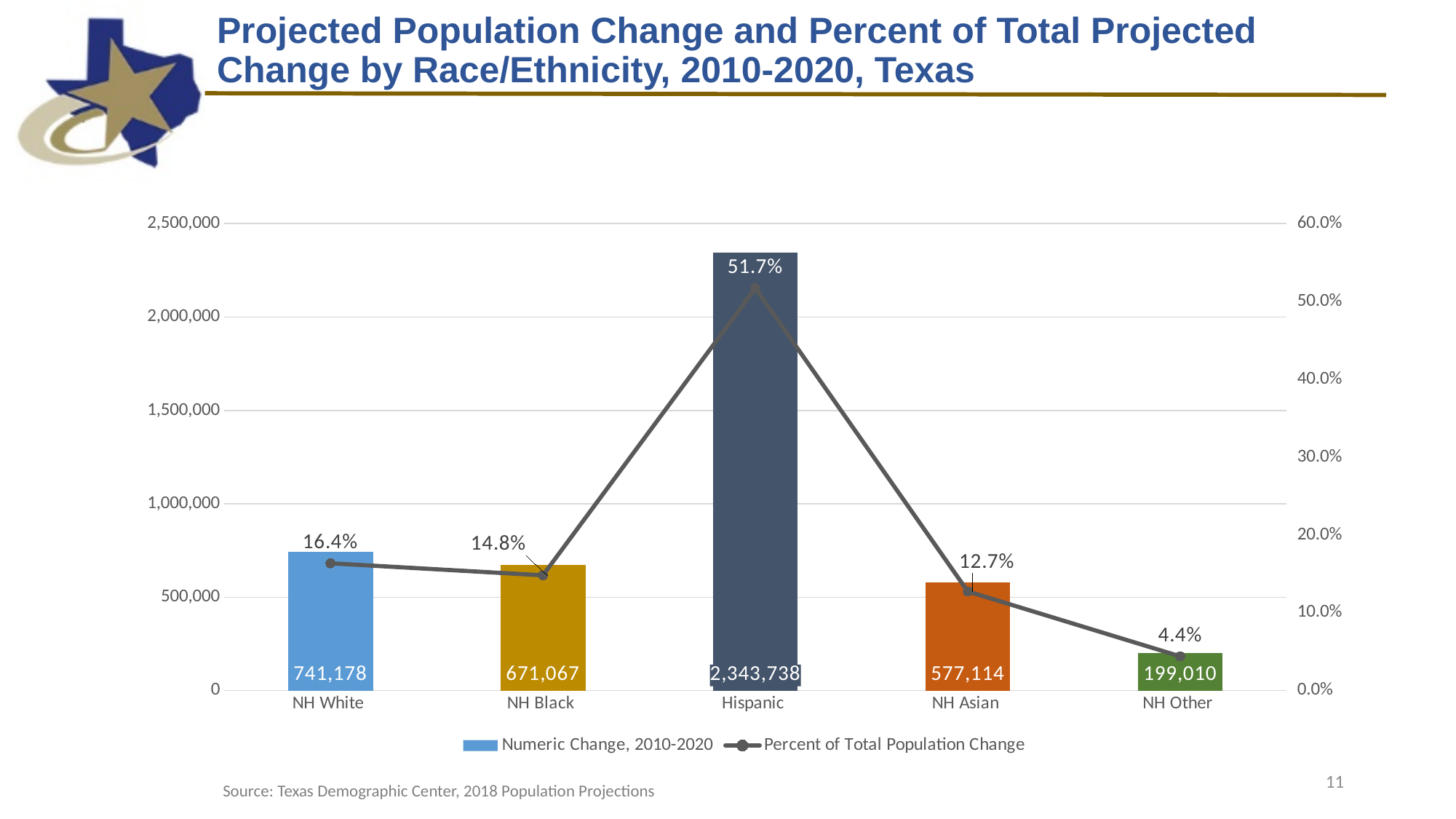

Projected Population Change and Percent of Total Projected Change by Race/Ethnicity, 2010-2020, Texas

### Chart

| Category |  |  |
|---|---|---|
| NH White  | 741178.0 | 0.1635393868679623 |
| NH Black  | 671067.0 | 0.14806954028225724 |
| Hispanic  | 2343738.0 | 0.517140923636622 |
| NH Asian  | 577114.0 | 0.12733900589725705 |
| NH Other  | 199010.0 | 0.04391114331590141 |
11
Source: Texas Demographic Center, 2018 Population Projections